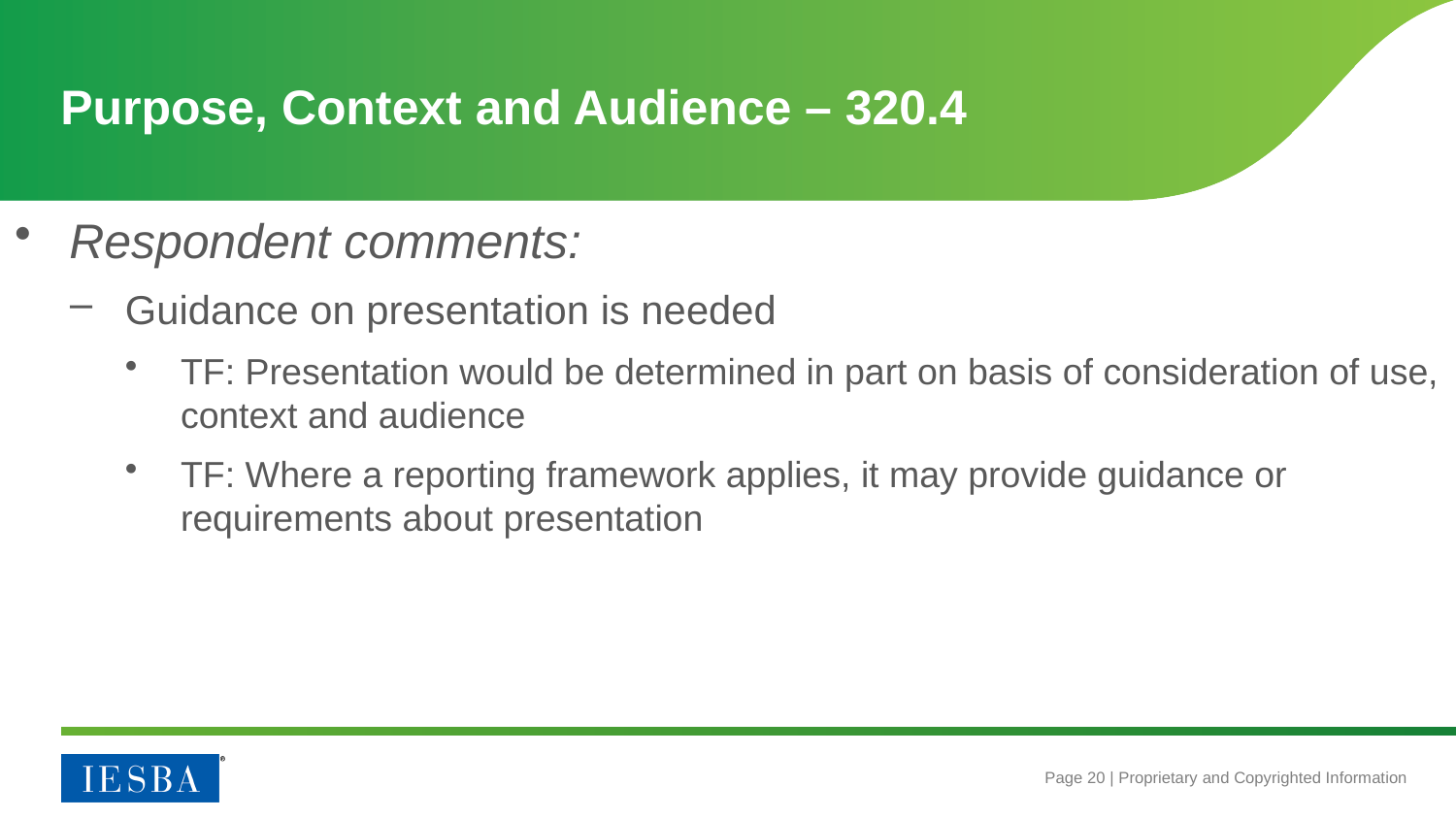

# Purpose, Context and Audience – 320.4
Respondent comments:
Guidance on presentation is needed
TF: Presentation would be determined in part on basis of consideration of use, context and audience
TF: Where a reporting framework applies, it may provide guidance or requirements about presentation